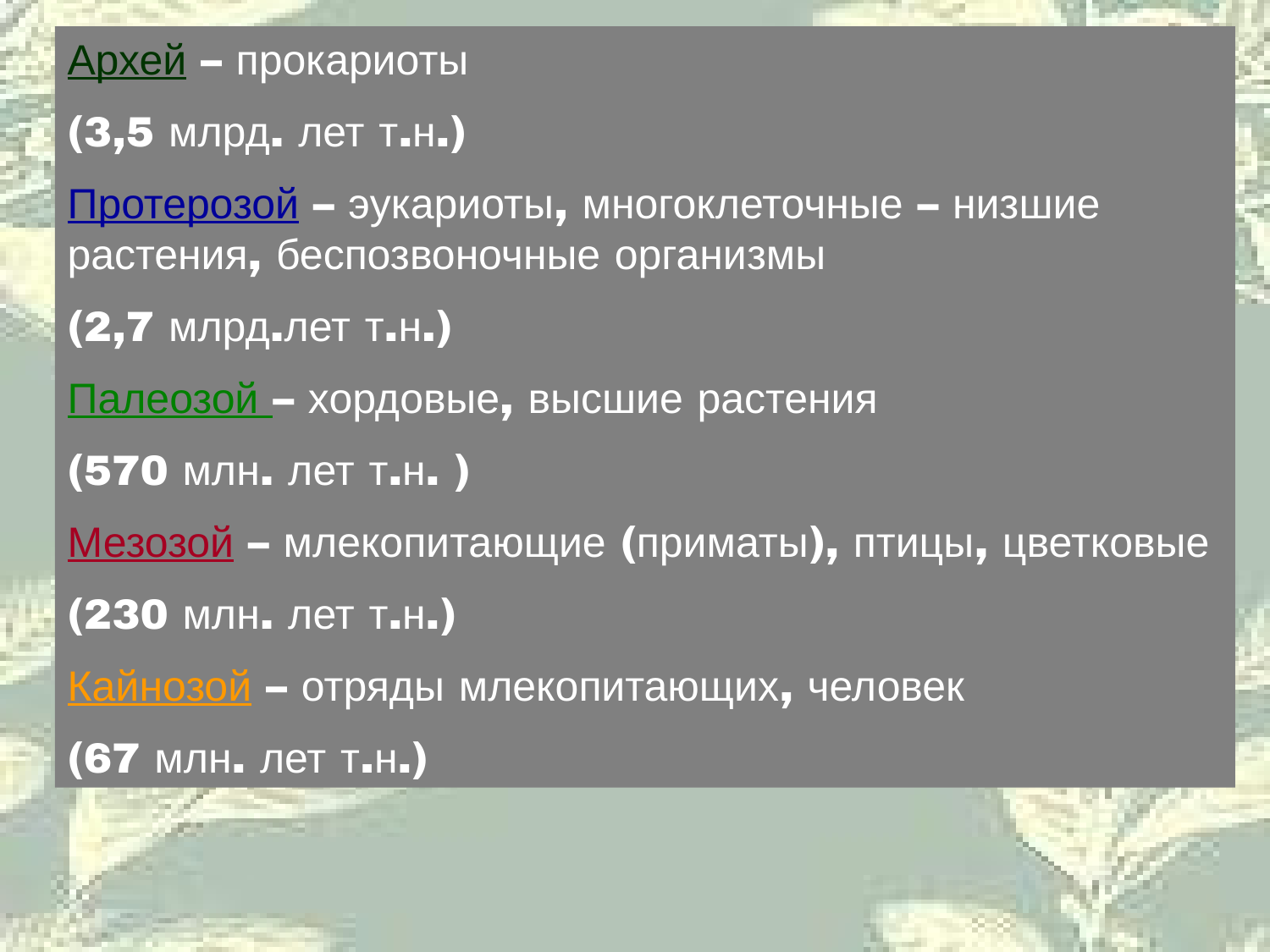

Архей – прокариоты
(3,5 млрд. лет т.н.)
Протерозой – эукариоты, многоклеточные – низшие растения, беспозвоночные организмы
(2,7 млрд.лет т.н.)
Палеозой – хордовые, высшие растения
(570 млн. лет т.н. )
Мезозой – млекопитающие (приматы), птицы, цветковые
(230 млн. лет т.н.)
Кайнозой – отряды млекопитающих, человек
(67 млн. лет т.н.)